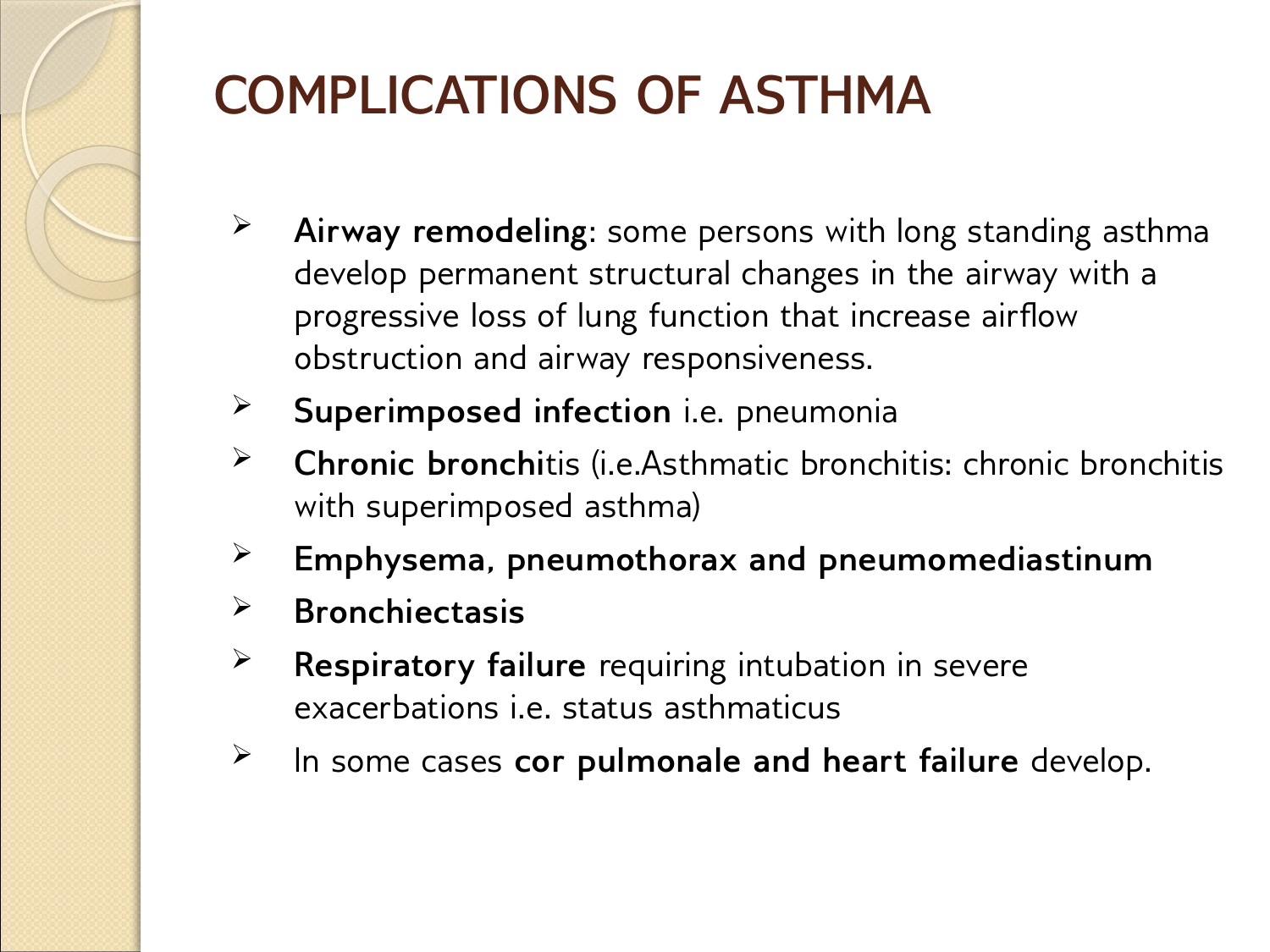

# COMPLICATIONS OF ASTHMA
Airway remodeling: some persons with long standing asthma develop permanent structural changes in the airway with a progressive loss of lung function that increase airflow obstruction and airway responsiveness.
Superimposed infection i.e. pneumonia
Chronic bronchitis (i.e.Asthmatic bronchitis: chronic bronchitis with superimposed asthma)
Emphysema, pneumothorax and pneumomediastinum
Bronchiectasis
Respiratory failure requiring intubation in severe exacerbations i.e. status asthmaticus
In some cases cor pulmonale and heart failure develop.